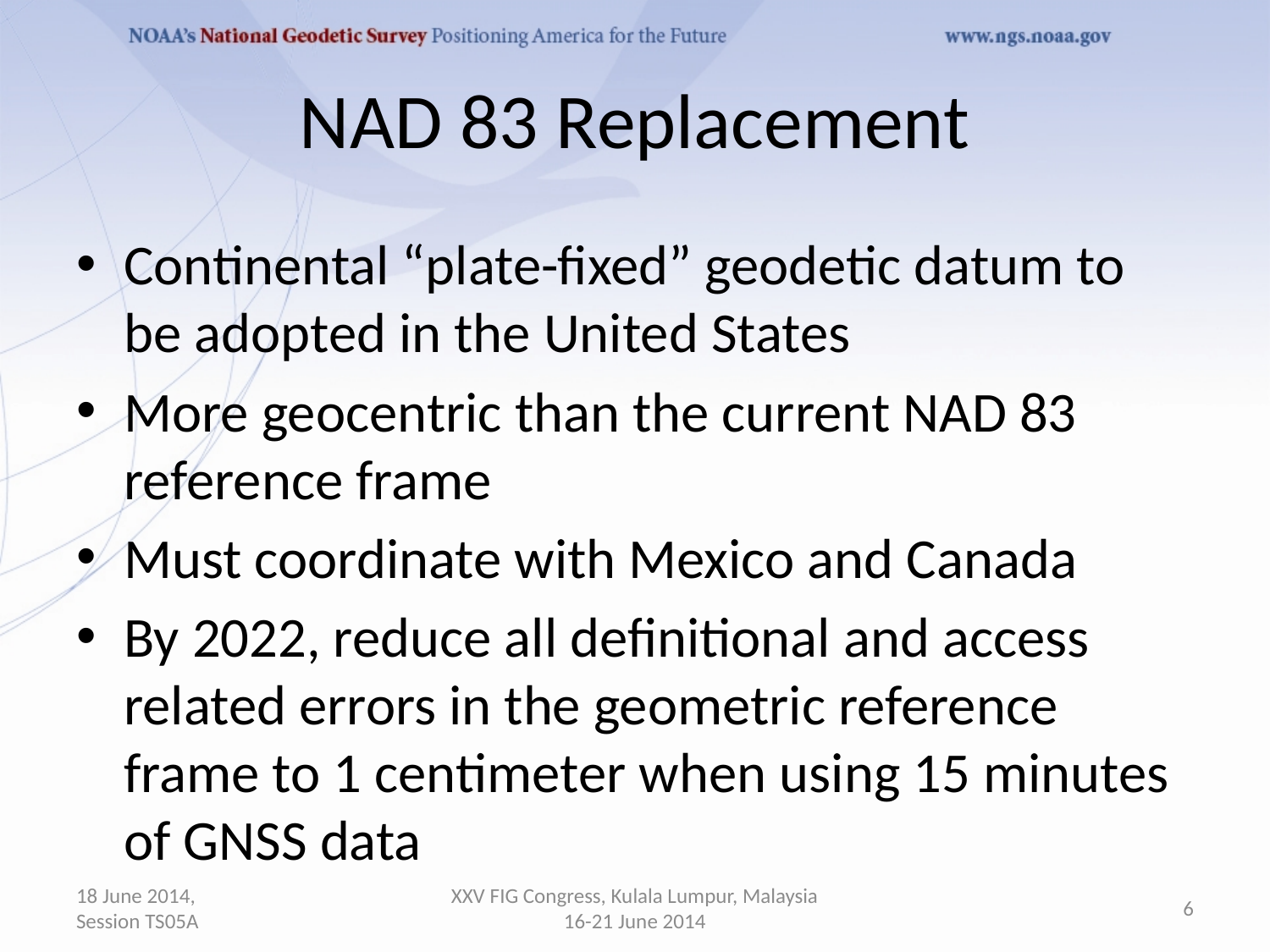

# NAD 83 Replacement
Continental “plate-fixed” geodetic datum to be adopted in the United States
More geocentric than the current NAD 83 reference frame
Must coordinate with Mexico and Canada
By 2022, reduce all definitional and access related errors in the geometric reference frame to 1 centimeter when using 15 minutes of GNSS data
18 June 2014,                         Session TS05A
XXV FIG Congress, Kulala Lumpur, Malaysia 16-21 June 2014
6